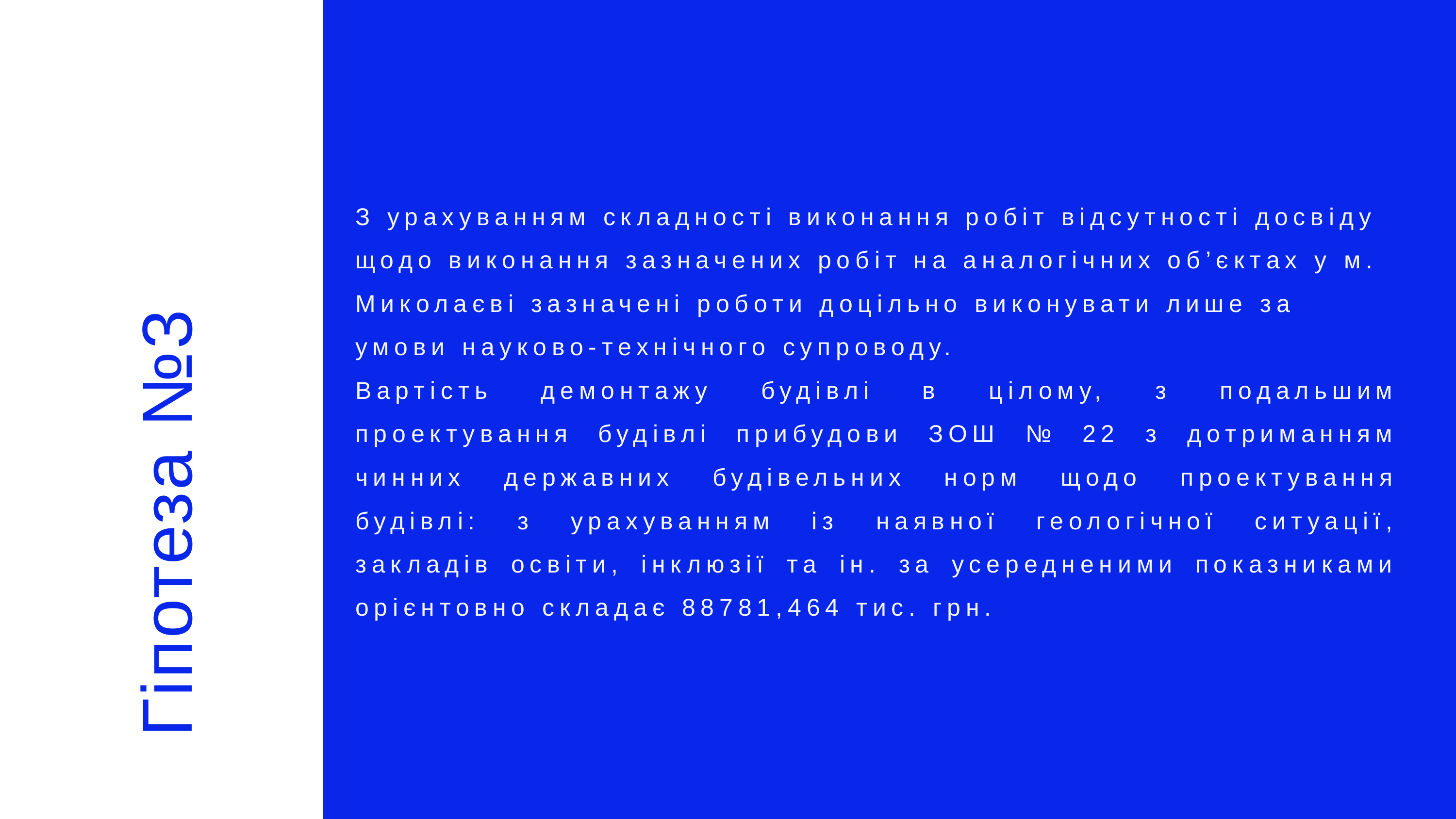

З урахуванням складності виконання робіт відсутності досвіду щодо виконання зазначених робіт на аналогічних об’єктах у м. Миколаєві зазначені роботи доцільно виконувати лише за умови науково-технічного супроводу.
Вартість демонтажу будівлі в цілому, з подальшим проектування будівлі прибудови ЗОШ № 22 з дотриманням чинних державних будівельних норм щодо проектування будівлі: з урахуванням із наявної геологічної ситуації, закладів освіти, інклюзії та ін. за усередненими показниками орієнтовно складає 88781,464 тис. грн.
Гіпотеза №3